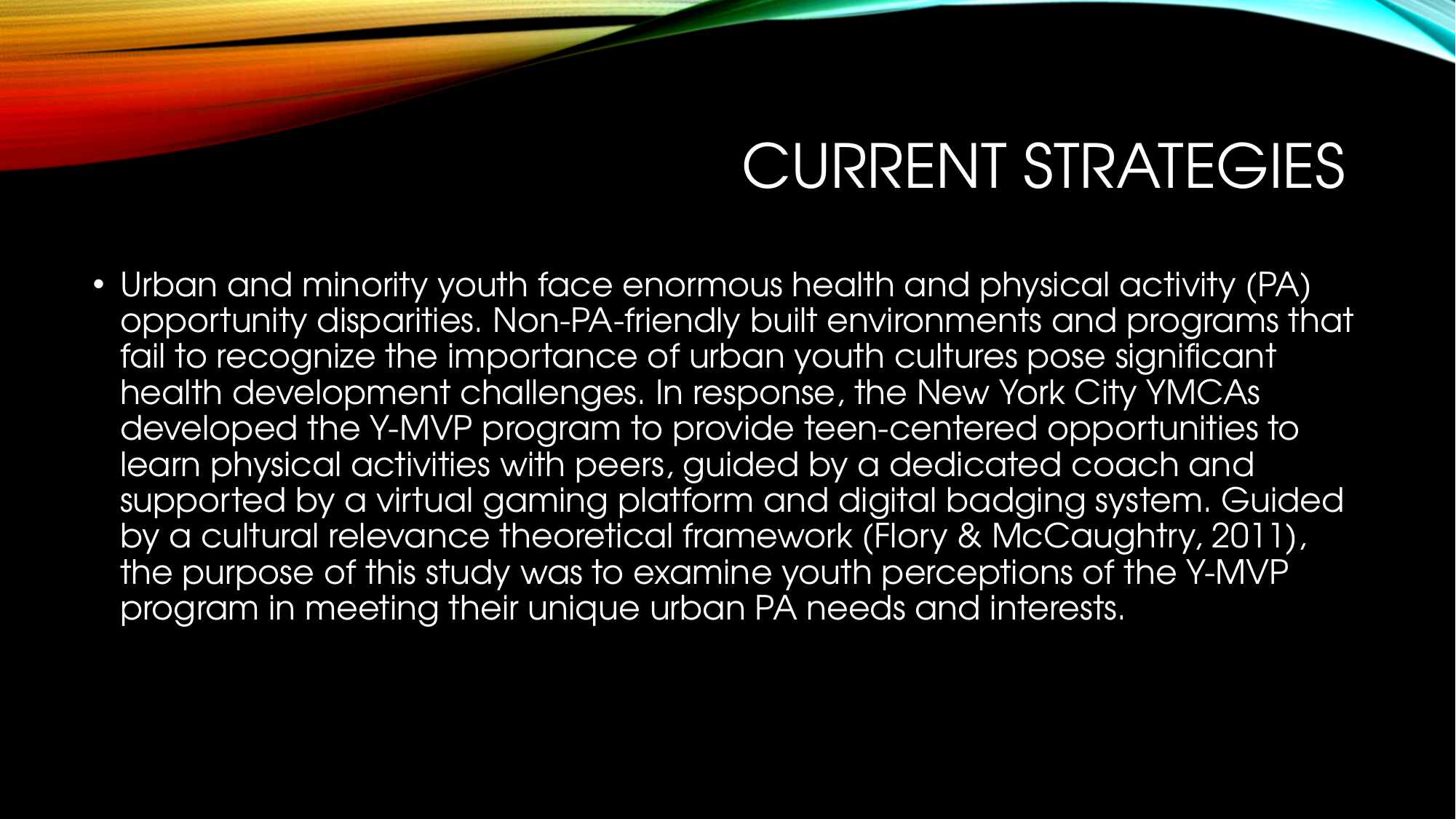

# Current strategies
Urban and minority youth face enormous health and physical activity (PA) opportunity disparities. Non-PA-friendly built environments and programs that fail to recognize the importance of urban youth cultures pose significant health development challenges. In response, the New York City YMCAs developed the Y-MVP program to provide teen-centered opportunities to learn physical activities with peers, guided by a dedicated coach and supported by a virtual gaming platform and digital badging system. Guided by a cultural relevance theoretical framework (Flory & McCaughtry, 2011), the purpose of this study was to examine youth perceptions of the Y-MVP program in meeting their unique urban PA needs and interests.